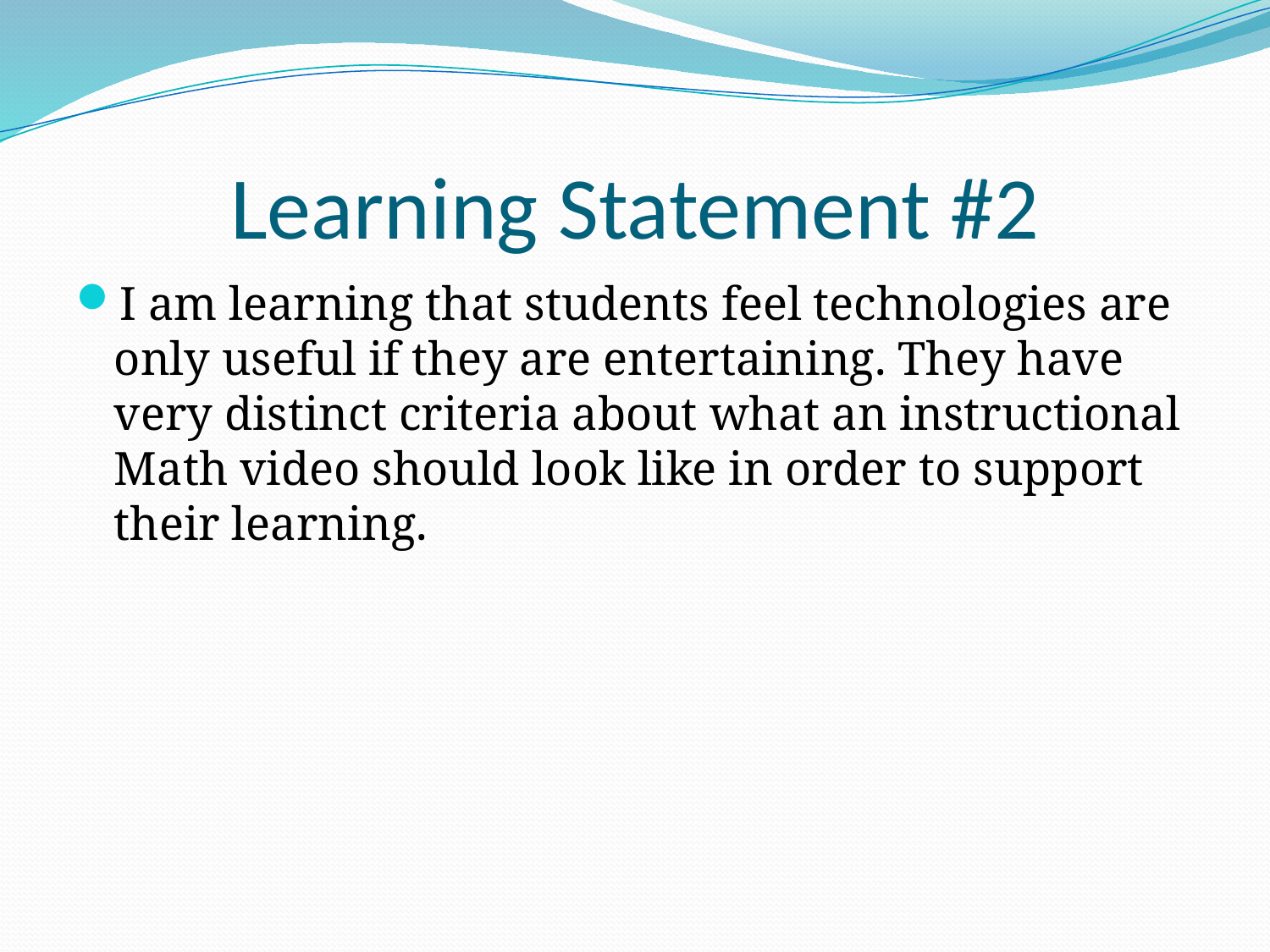

# Learning Statement #2
I am learning that students feel technologies are only useful if they are entertaining. They have very distinct criteria about what an instructional Math video should look like in order to support their learning.